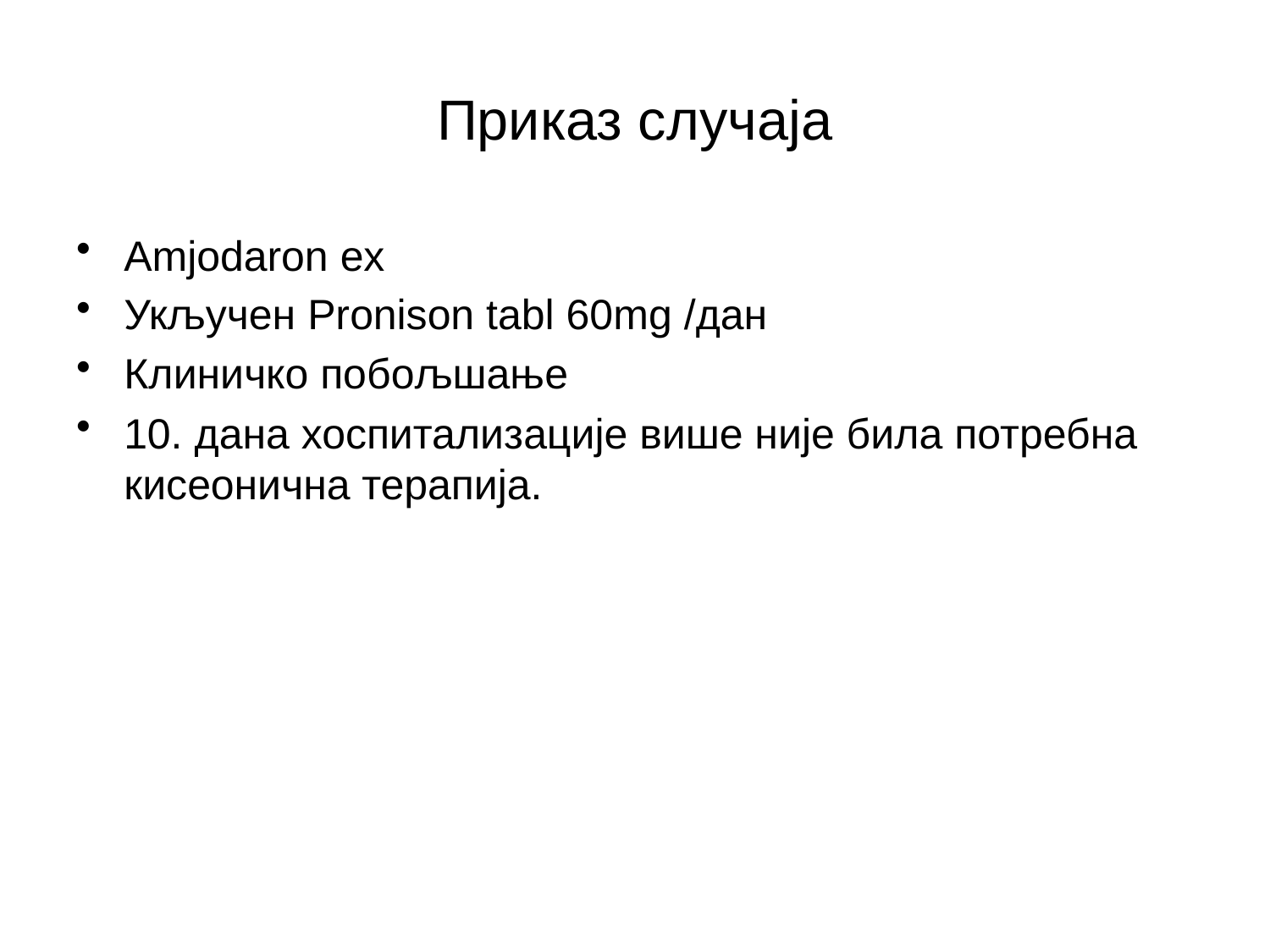

# Приказ случаја
Аmjodaron ex
Укључен Pronison tabl 60mg /дан
Клиничко побољшање
10. дана хоспитализације више није била потребна кисеонична терапија.